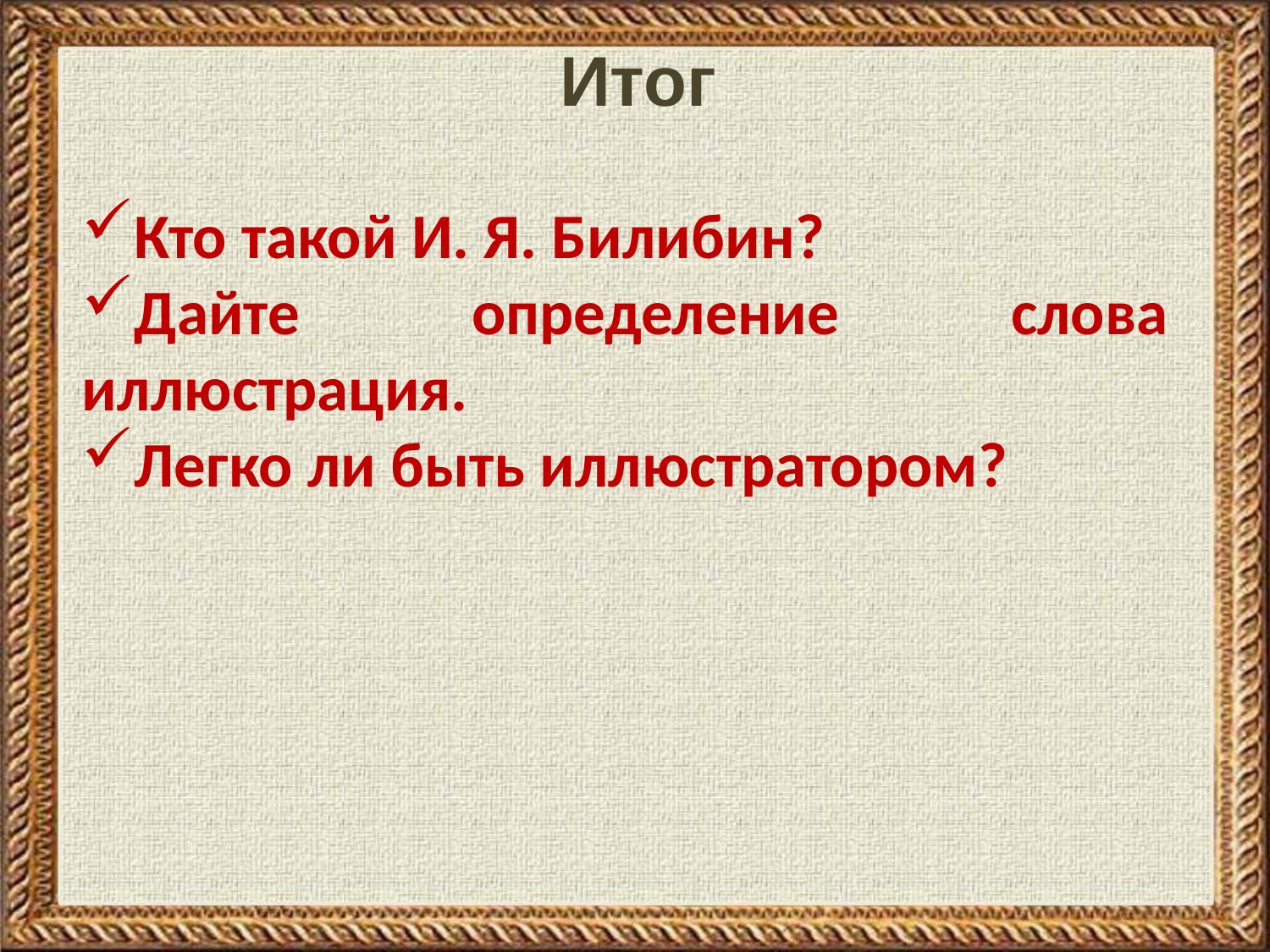

Итог

Кто такой И. Я. Билибин?
Дайте определение слова иллюстрация.
Легко ли быть иллюстратором?